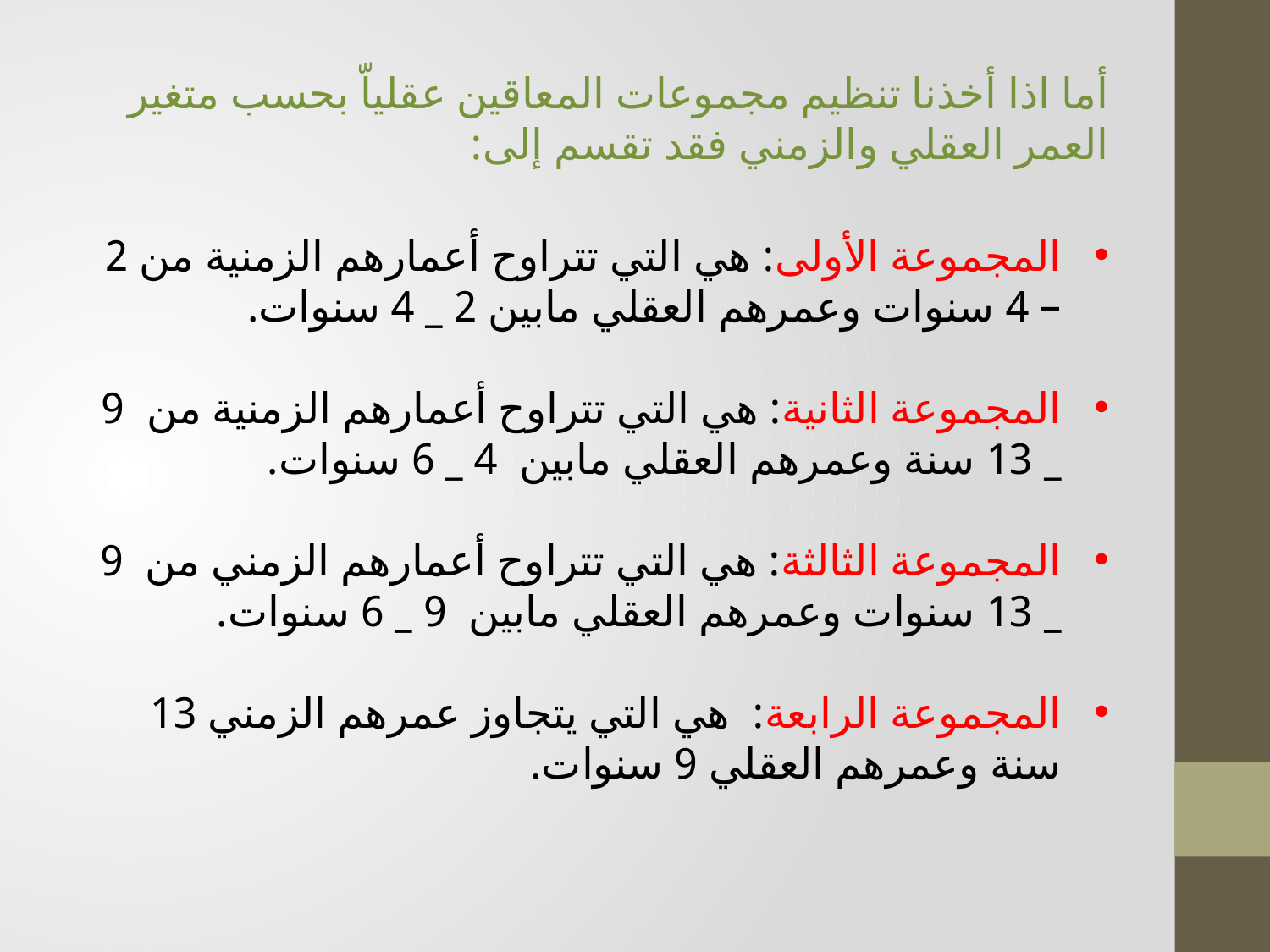

# أما اذا أخذنا تنظيم مجموعات المعاقين عقلياّ بحسب متغير العمر العقلي والزمني فقد تقسم إلى:
المجموعة الأولى: هي التي تتراوح أعمارهم الزمنية من 2 – 4 سنوات وعمرهم العقلي مابين 2 _ 4 سنوات.

المجموعة الثانية: هي التي تتراوح أعمارهم الزمنية من  9 _ 13 سنة وعمرهم العقلي مابين  4 _ 6 سنوات.

المجموعة الثالثة: هي التي تتراوح أعمارهم الزمني من  9 _ 13 سنوات وعمرهم العقلي مابين  9 _ 6 سنوات.

المجموعة الرابعة:  هي التي يتجاوز عمرهم الزمني 13 سنة وعمرهم العقلي 9 سنوات.